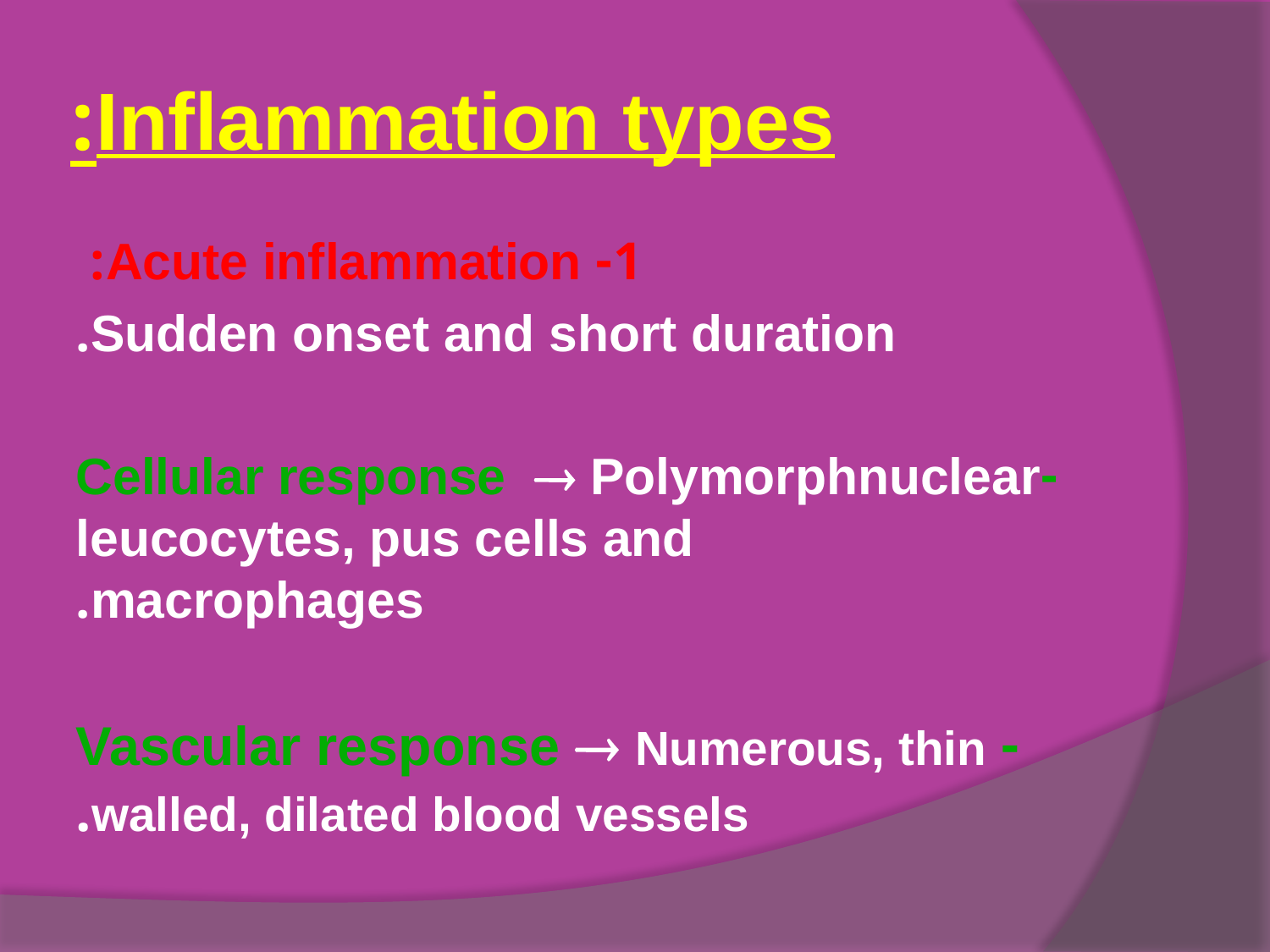

# Inflammation types:
1- Acute inflammation:
   Sudden onset and short duration.

-Cellular response  → Polymorphnuclear leucocytes, pus cells and macrophages.

- Vascular response → Numerous, thin walled, dilated blood vessels.